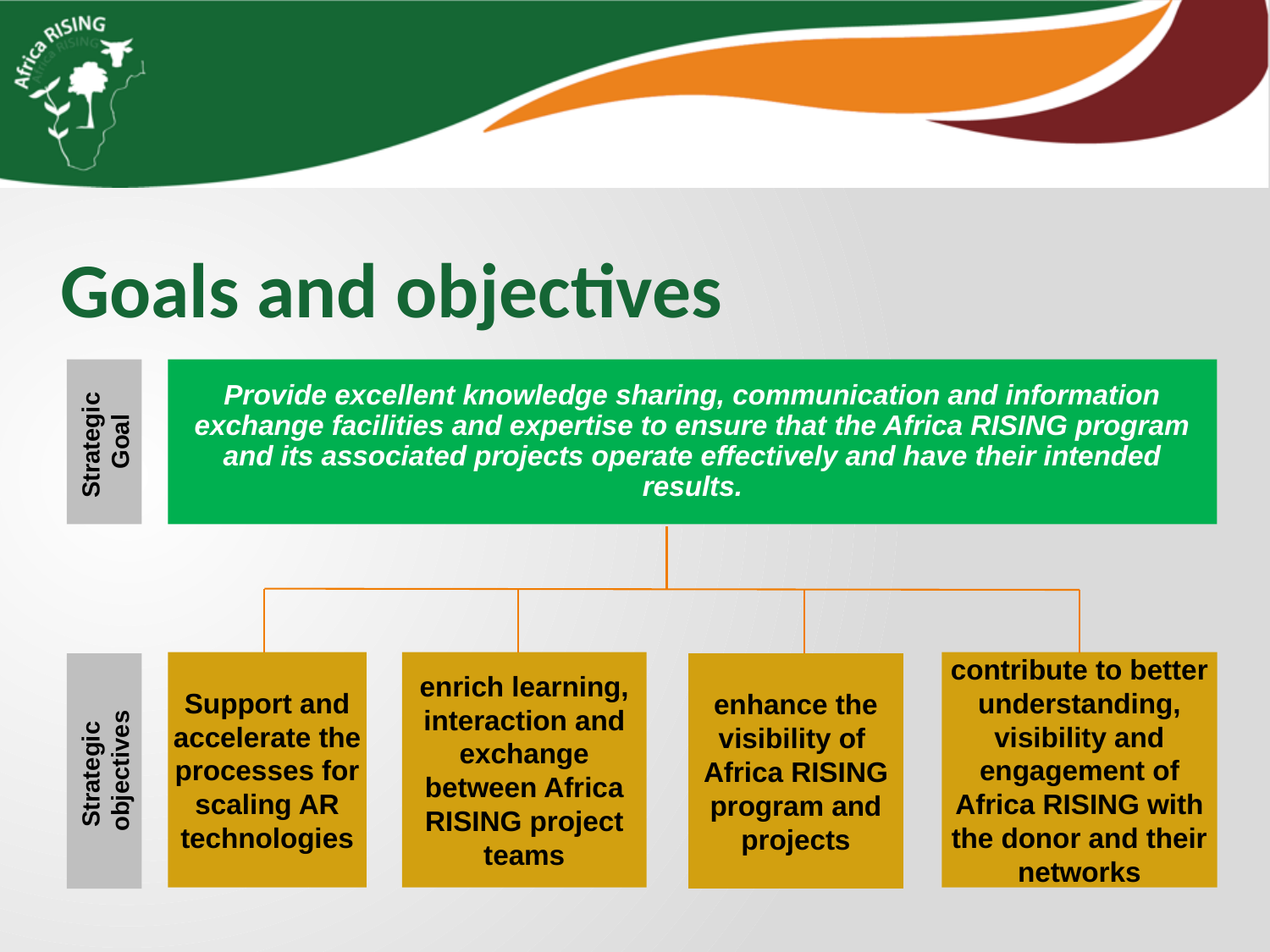

Goals and objectives
Provide excellent knowledge sharing, communication and information exchange facilities and expertise to ensure that the Africa RISING program and its associated projects operate effectively and have their intended results.
Strategic
Goal
Support and accelerate the processes for scaling AR technologies
enrich learning, interaction and exchange between Africa RISING project teams
contribute to better understanding, visibility and engagement of Africa RISING with the donor and their networks
enhance the visibility of  Africa RISING program and projects
Strategic
objectives